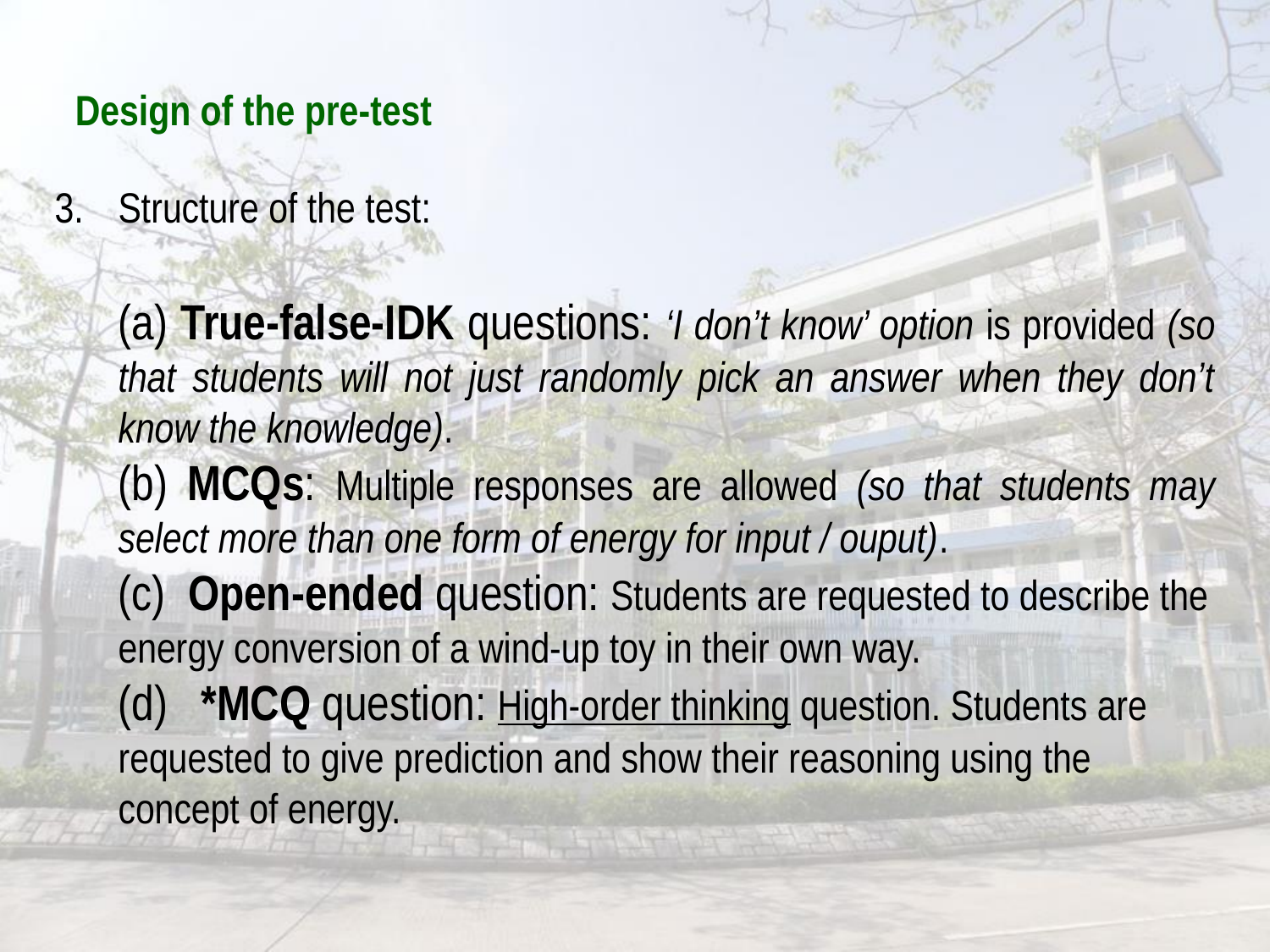

Design of the pre-test
3.	Structure of the test:
(a) True-false-IDK questions: ‘I don’t know’ option is provided (so that students will not just randomly pick an answer when they don’t know the knowledge).
(b) MCQs: Multiple responses are allowed (so that students may select more than one form of energy for input / ouput).
(c)  Open-ended question: Students are requested to describe the energy conversion of a wind-up toy in their own way.
(d)   *MCQ question: High-order thinking question. Students are requested to give prediction and show their reasoning using the concept of energy.